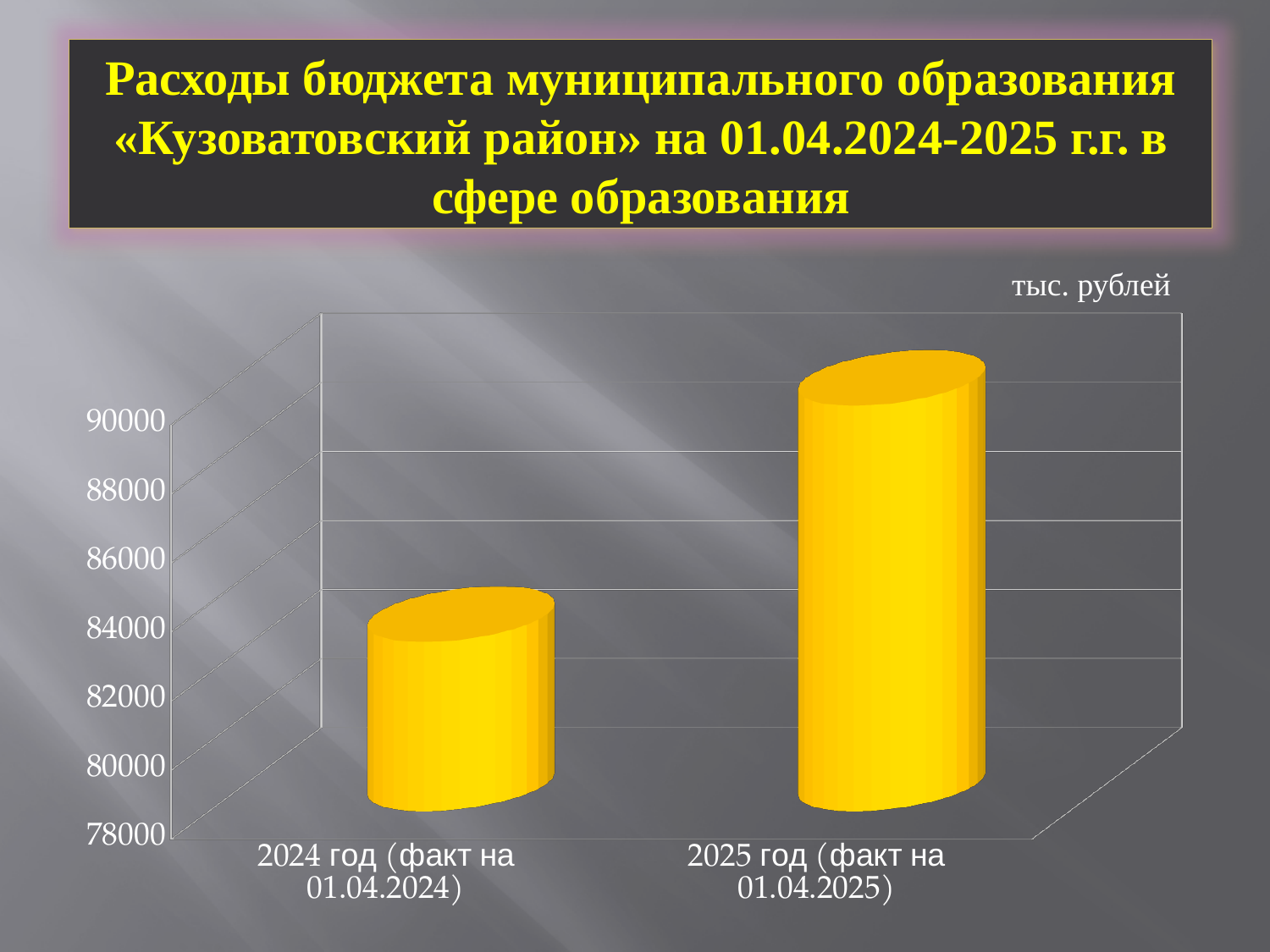

Расходы бюджета муниципального образования «Кузоватовский район» на 01.04.2024-2025 г.г. в сфере образования
тыс. рублей

[unsupported chart]